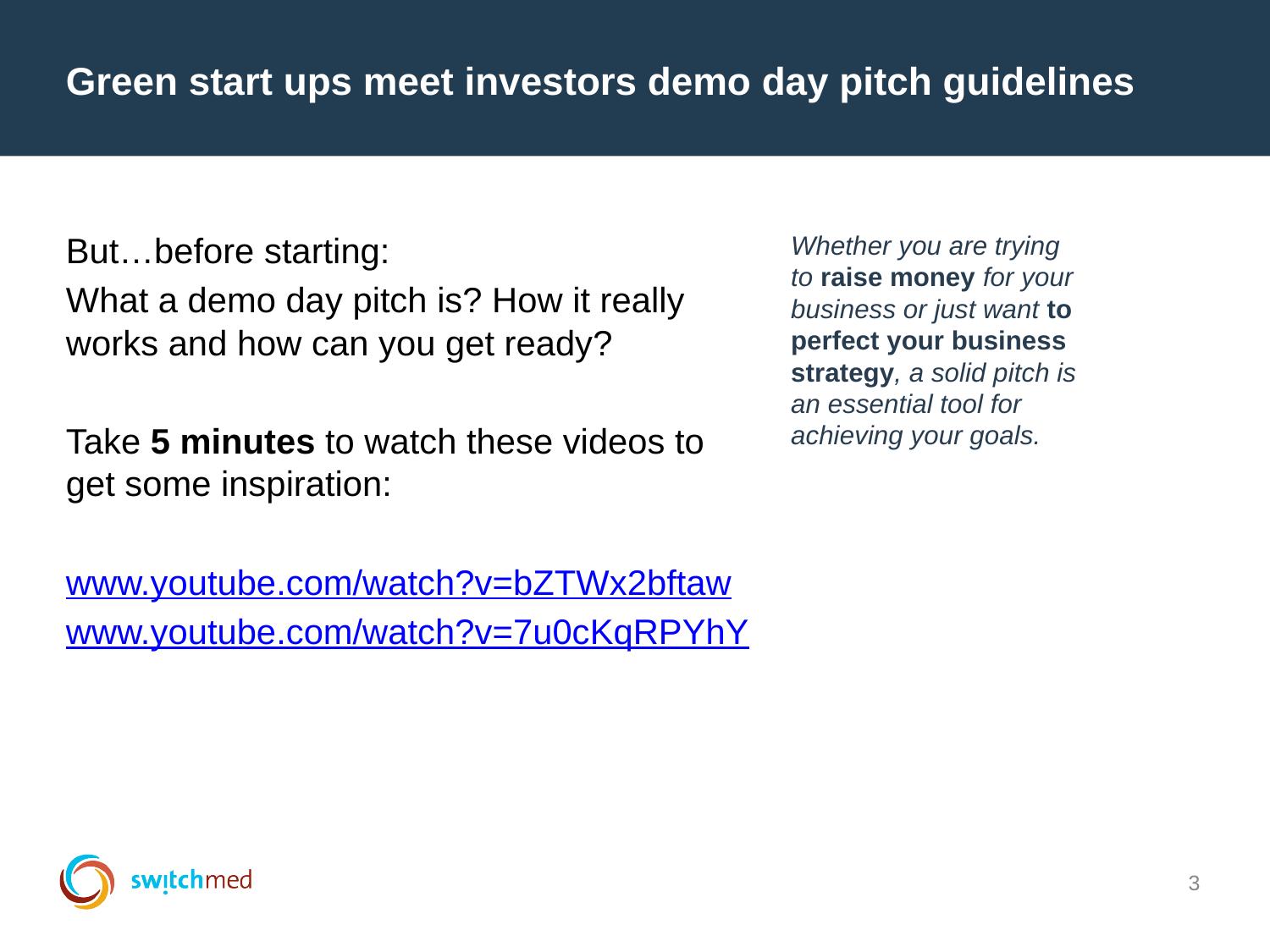

# Green start ups meet investors demo day pitch guidelines
But…before starting:
What a demo day pitch is? How it really works and how can you get ready?

Take 5 minutes to watch these videos to get some inspiration:

www.youtube.com/watch?v=bZTWx2bftaw
www.youtube.com/watch?v=7u0cKqRPYhY
Whether you are trying to raise money for your business or just want to perfect your business strategy, a solid pitch is an essential tool for achieving your goals.
3